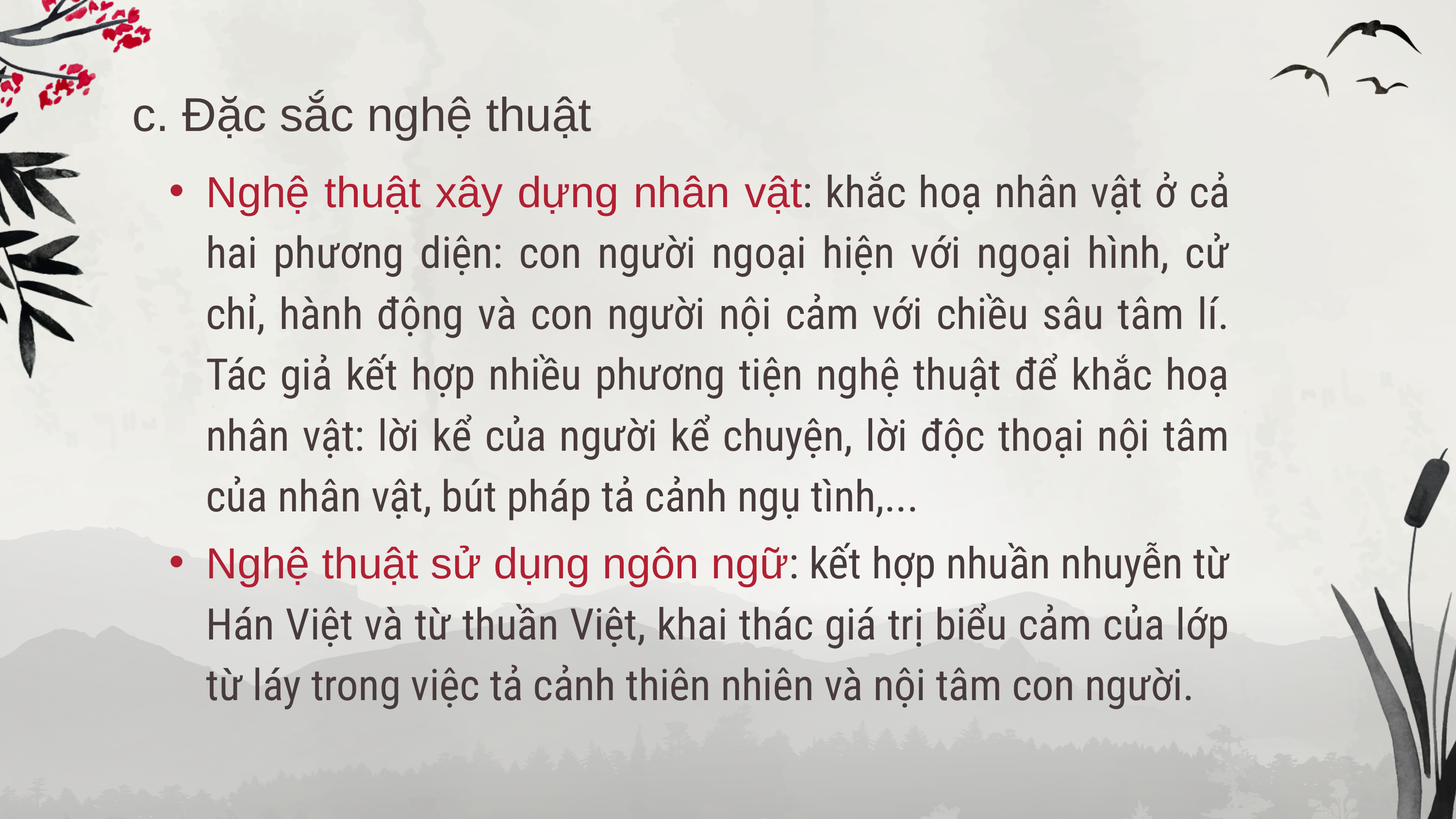

c. Đặc sắc nghệ thuật
Nghệ thuật xây dựng nhân vật: khắc hoạ nhân vật ở cả hai phương diện: con người ngoại hiện với ngoại hình, cử chỉ, hành động và con người nội cảm với chiều sâu tâm lí. Tác giả kết hợp nhiều phương tiện nghệ thuật để khắc hoạ nhân vật: lời kể của người kể chuyện, lời độc thoại nội tâm của nhân vật, bút pháp tả cảnh ngụ tình,...

Nghệ thuật sử dụng ngôn ngữ: kết hợp nhuần nhuyễn từ Hán Việt và từ thuần Việt, khai thác giá trị biểu cảm của lớp từ láy trong việc tả cảnh thiên nhiên và nội tâm con người.